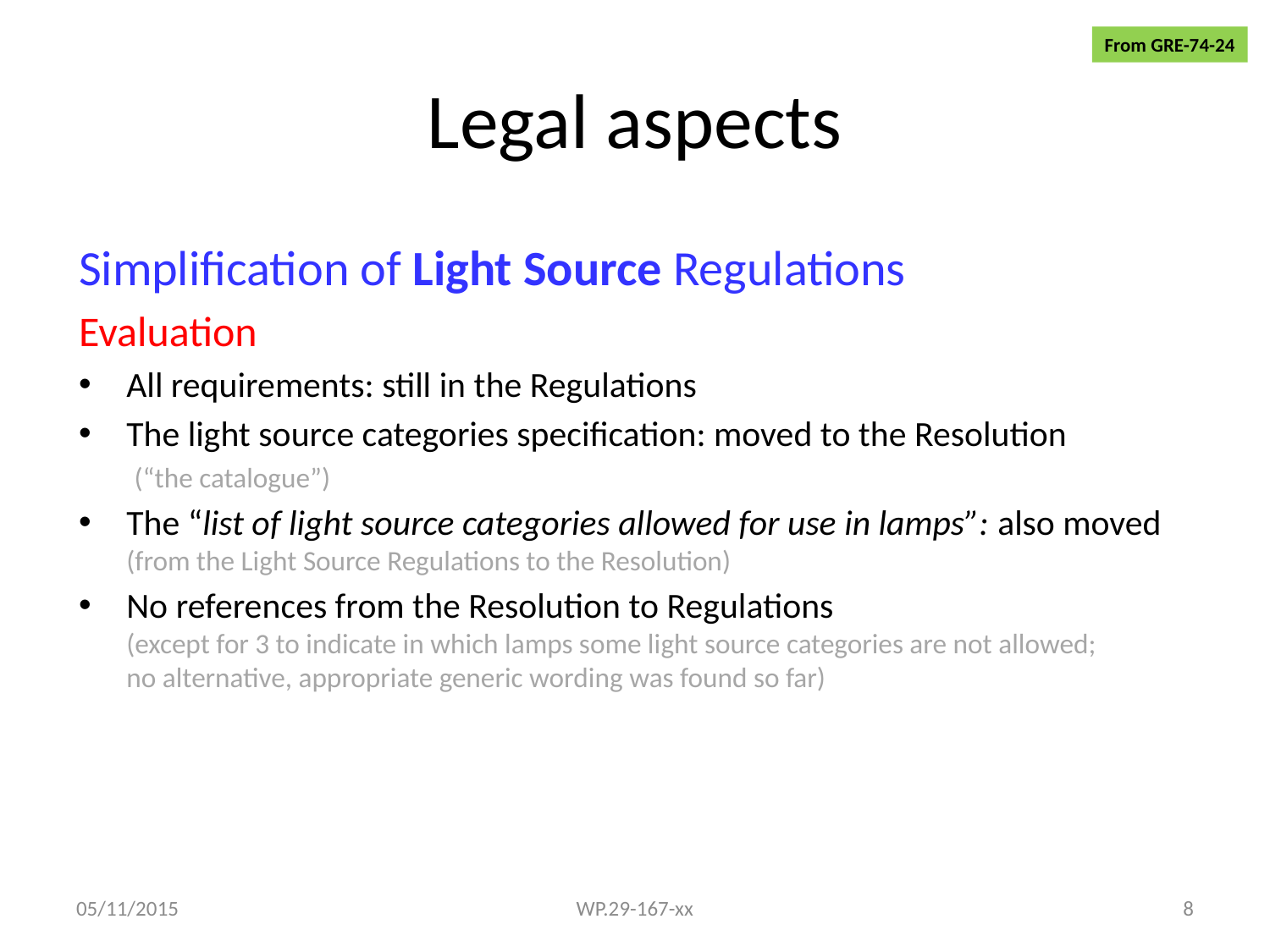

From GRE-74-24
# Legal aspects
Simplification of Light Source Regulations
Evaluation
All requirements: still in the Regulations
The light source categories specification: moved to the Resolution
(“the catalogue”)
The “list of light source categories allowed for use in lamps”: also moved
(from the Light Source Regulations to the Resolution)
No references from the Resolution to Regulations
(except for 3 to indicate in which lamps some light source categories are not allowed;
no alternative, appropriate generic wording was found so far)
05/11/2015
WP.29-167-xx
8